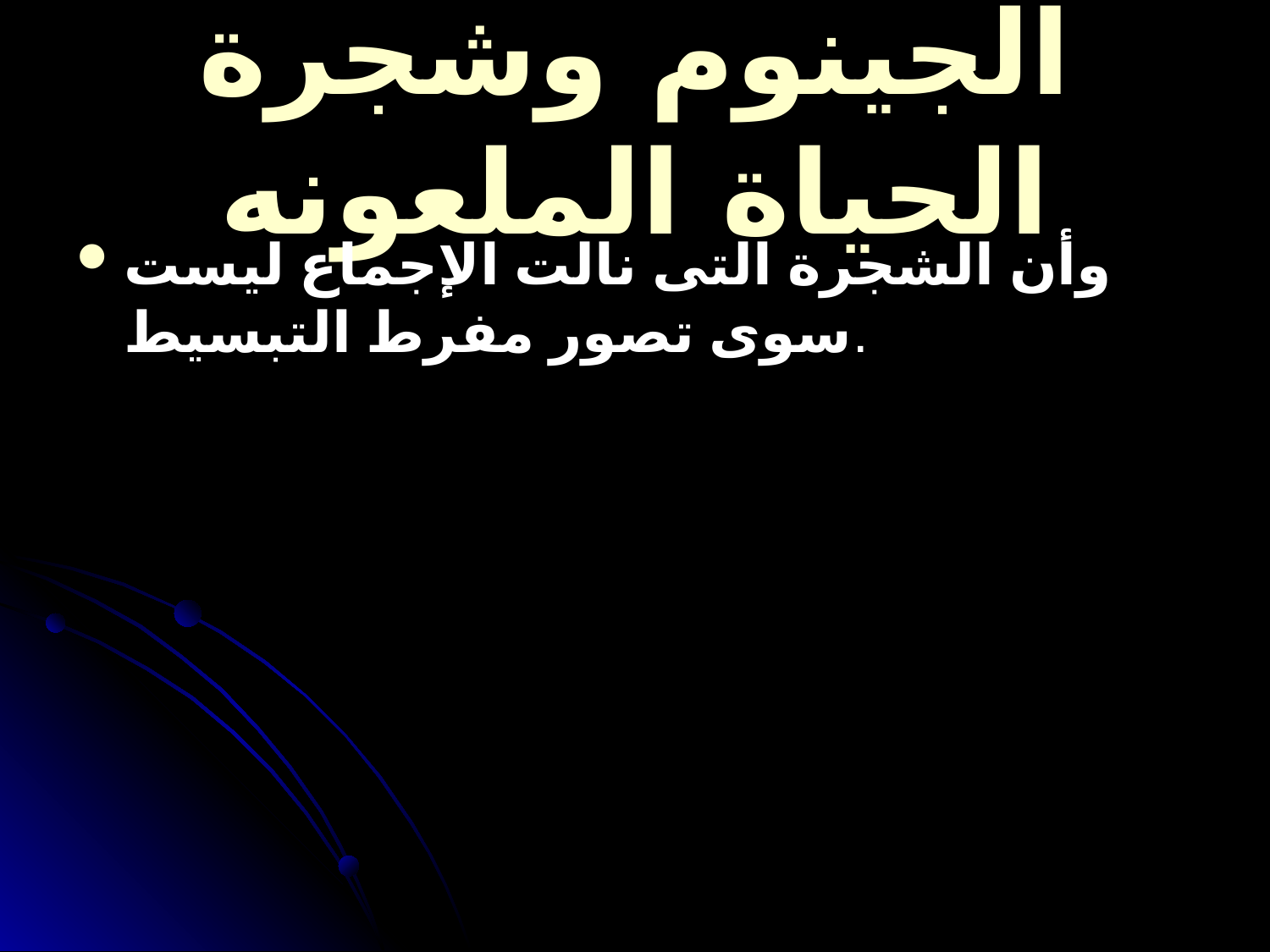

# الجينوم وشجرة الحياة الملعونه
وأن الشجرة التى نالت الإجماع ليست سوى تصور مفرط التبسيط.